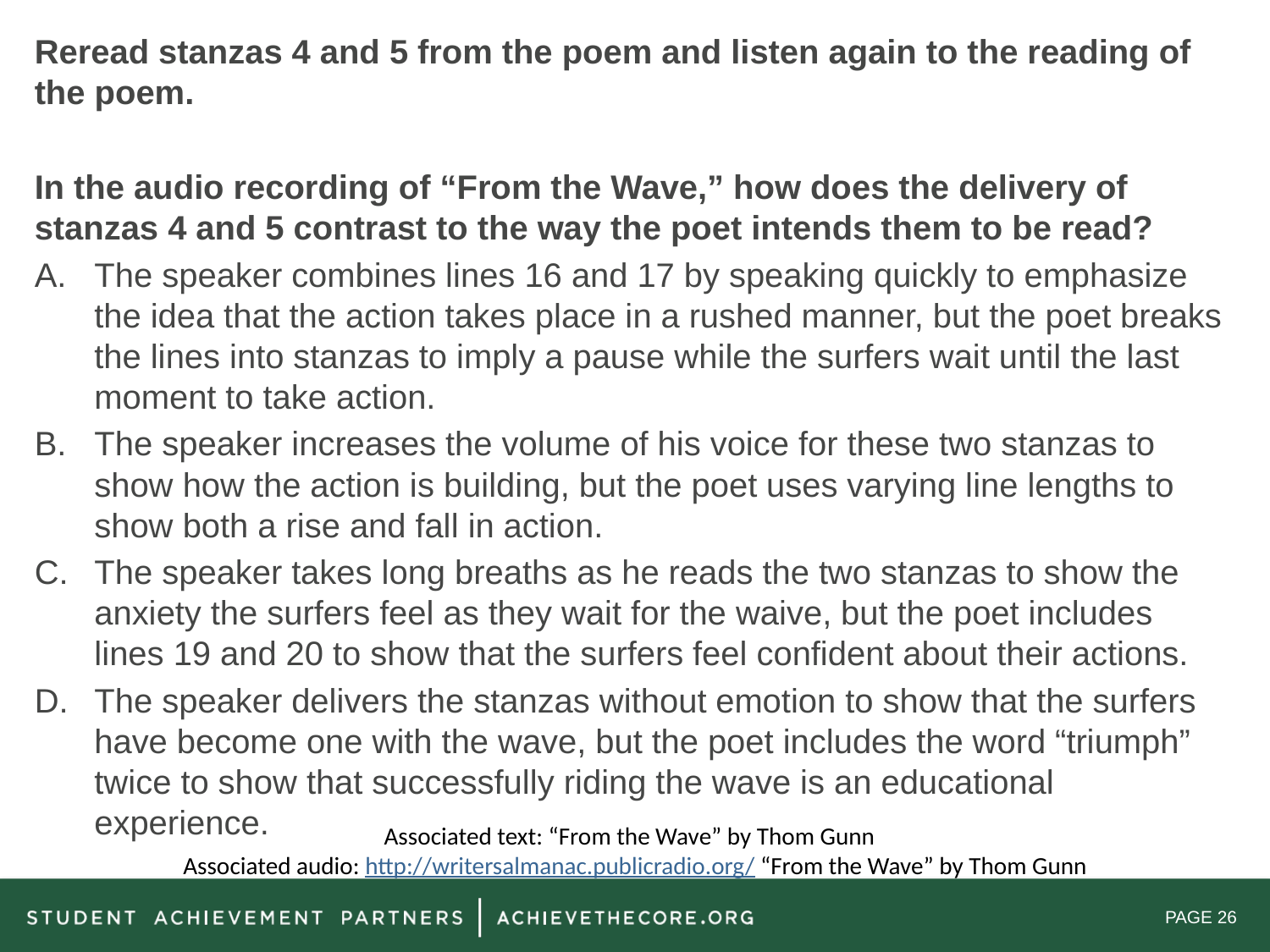

Reread stanzas 4 and 5 from the poem and listen again to the reading of the poem.

In the audio recording of “From the Wave,” how does the delivery of stanzas 4 and 5 contrast to the way the poet intends them to be read?
The speaker combines lines 16 and 17 by speaking quickly to emphasize the idea that the action takes place in a rushed manner, but the poet breaks the lines into stanzas to imply a pause while the surfers wait until the last moment to take action.
The speaker increases the volume of his voice for these two stanzas to show how the action is building, but the poet uses varying line lengths to show both a rise and fall in action.
The speaker takes long breaths as he reads the two stanzas to show the anxiety the surfers feel as they wait for the waive, but the poet includes lines 19 and 20 to show that the surfers feel confident about their actions.
The speaker delivers the stanzas without emotion to show that the surfers have become one with the wave, but the poet includes the word “triumph” twice to show that successfully riding the wave is an educational experience.
Associated text: “From the Wave” by Thom Gunn
Associated audio: http://writersalmanac.publicradio.org/ “From the Wave” by Thom Gunn